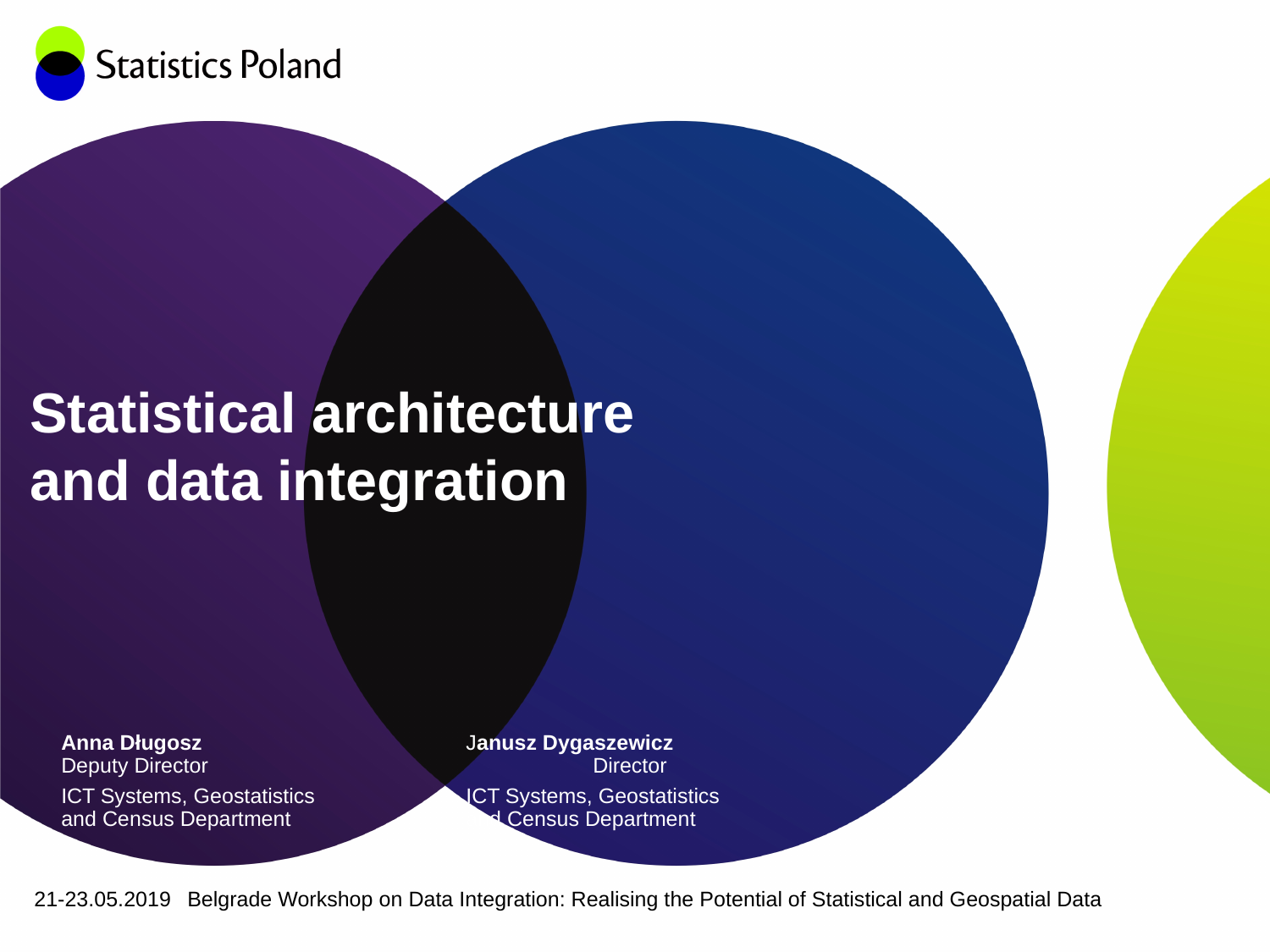

# Statistical architecture and data integration
    Anna Długosz			Janusz Dygaszewicz
    Deputy Director 			Director

    ICT Systems, Geostatistics 		ICT Systems, Geostatistics
    and Census Department  		and Census Department

21-23.05.2019
Belgrade Workshop on Data Integration: Realising the Potential of Statistical and Geospatial Data